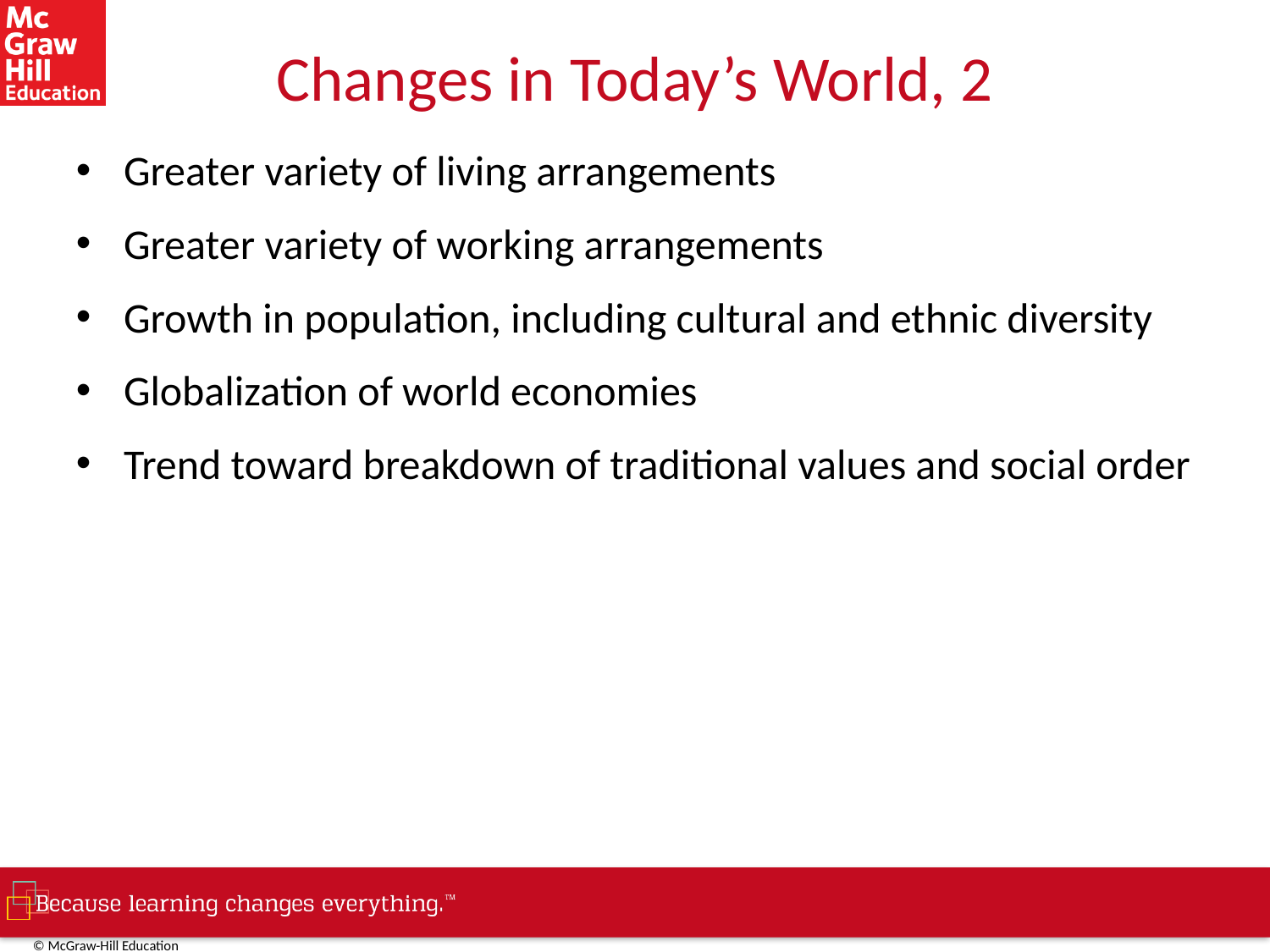

# Changes in Today’s World, 2
Greater variety of living arrangements
Greater variety of working arrangements
Growth in population, including cultural and ethnic diversity
Globalization of world economies
Trend toward breakdown of traditional values and social order